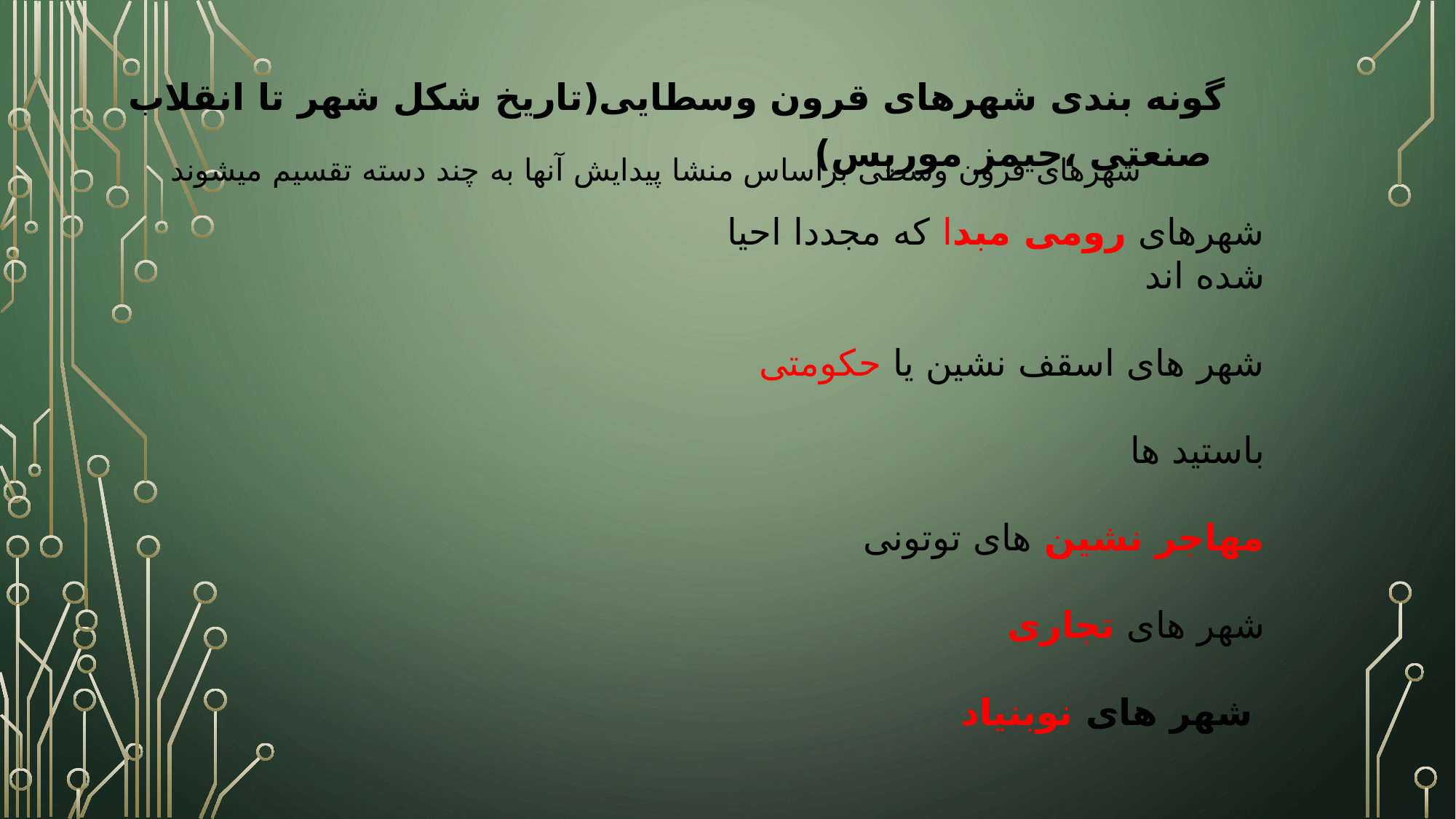

گونه بندی شهرهای قرون وسطایی(تاریخ شکل شهر تا انقلاب صنعتی ،جیمز موریس)
شهرهای قرون وسطی براساس منشا پیدایش آنها به چند دسته تقسیم میشوند

شهرهای رومی مبدا که مجددا احیا شده اند

شهر های اسقف نشین یا حکومتی

باستید ها

مهاجر نشین های توتونی

شهر های تجاری

شهر های نوبنیاد